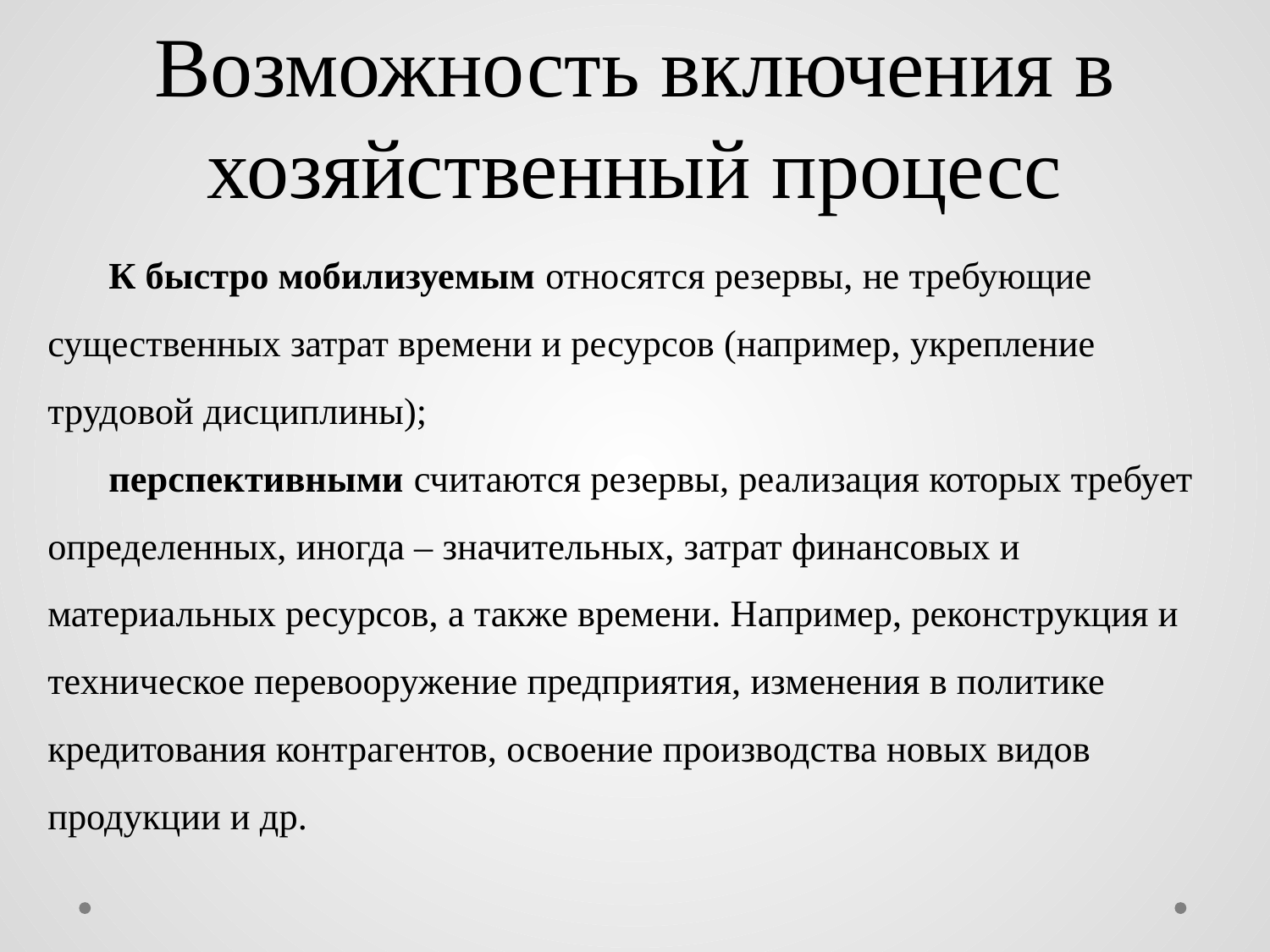

# Возможность включения в хозяйственный процесс
К быстро мобилизуемым относятся резервы, не требующие существенных затрат времени и ресурсов (например, укрепление трудовой дисциплины);
перспективными считаются резервы, реализация которых требует определенных, иногда – значительных, затрат финансовых и материальных ресурсов, а также времени. Например, реконструкция и техническое перевооружение предприятия, изменения в политике кредитования контрагентов, освоение производства новых видов продукции и др.